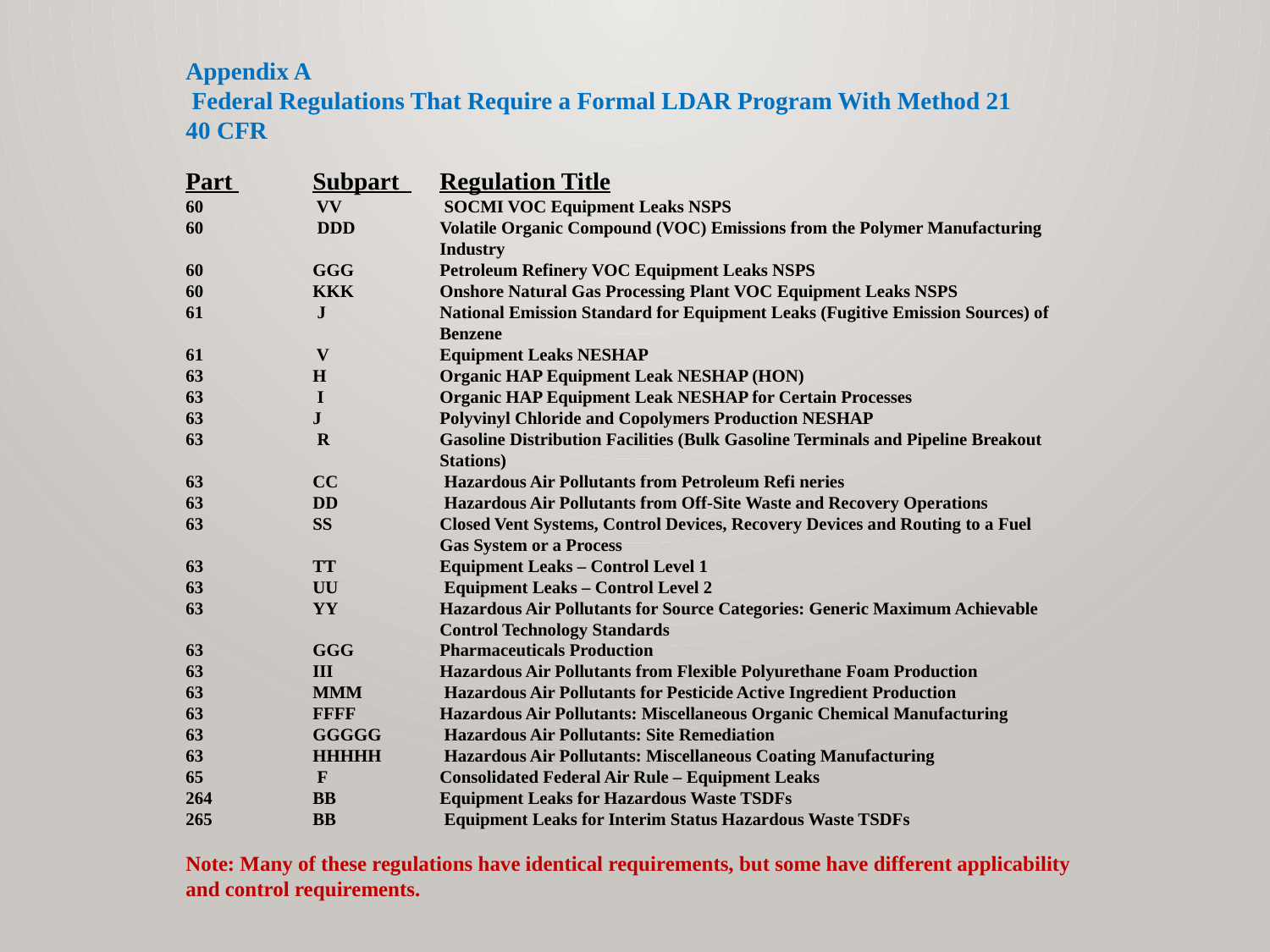

Appendix A
 Federal Regulations That Require a Formal LDAR Program With Method 21
40 CFR

Part     	Subpart    	Regulation Title
60        	 VV 	 SOCMI VOC Equipment Leaks NSPS
60	 DDD	Volatile Organic Compound (VOC) Emissions from the Polymer Manufacturing
		Industry
60 	GGG 	Petroleum Refinery VOC Equipment Leaks NSPS
60 	KKK 	Onshore Natural Gas Processing Plant VOC Equipment Leaks NSPS
61	 J	National Emission Standard for Equipment Leaks (Fugitive Emission Sources) of
		Benzene
61	 V 	Equipment Leaks NESHAP
63 	H 	Organic HAP Equipment Leak NESHAP (HON)
63	 I 	Organic HAP Equipment Leak NESHAP for Certain Processes
63 	J 	Polyvinyl Chloride and Copolymers Production NESHAP
63	 R	Gasoline Distribution Facilities (Bulk Gasoline Terminals and Pipeline Breakout
		Stations)
63 	CC	 Hazardous Air Pollutants from Petroleum Refi neries
63 	DD	 Hazardous Air Pollutants from Off-Site Waste and Recovery Operations
63 	SS	Closed Vent Systems, Control Devices, Recovery Devices and Routing to a Fuel
		Gas System or a Process
63 	TT 	Equipment Leaks – Control Level 1
63 	UU	 Equipment Leaks – Control Level 2
63 	YY	Hazardous Air Pollutants for Source Categories: Generic Maximum Achievable
		Control Technology Standards
63 	GGG 	Pharmaceuticals Production
63 	III 	Hazardous Air Pollutants from Flexible Polyurethane Foam Production
63 	MMM	 Hazardous Air Pollutants for Pesticide Active Ingredient Production
63 	FFFF 	Hazardous Air Pollutants: Miscellaneous Organic Chemical Manufacturing
63 	GGGGG	 Hazardous Air Pollutants: Site Remediation
63 	HHHHH	 Hazardous Air Pollutants: Miscellaneous Coating Manufacturing
65	 F 	Consolidated Federal Air Rule – Equipment Leaks
264 	BB 	Equipment Leaks for Hazardous Waste TSDFs
265 	BB	 Equipment Leaks for Interim Status Hazardous Waste TSDFs

Note: Many of these regulations have identical requirements, but some have different applicability
and control requirements.